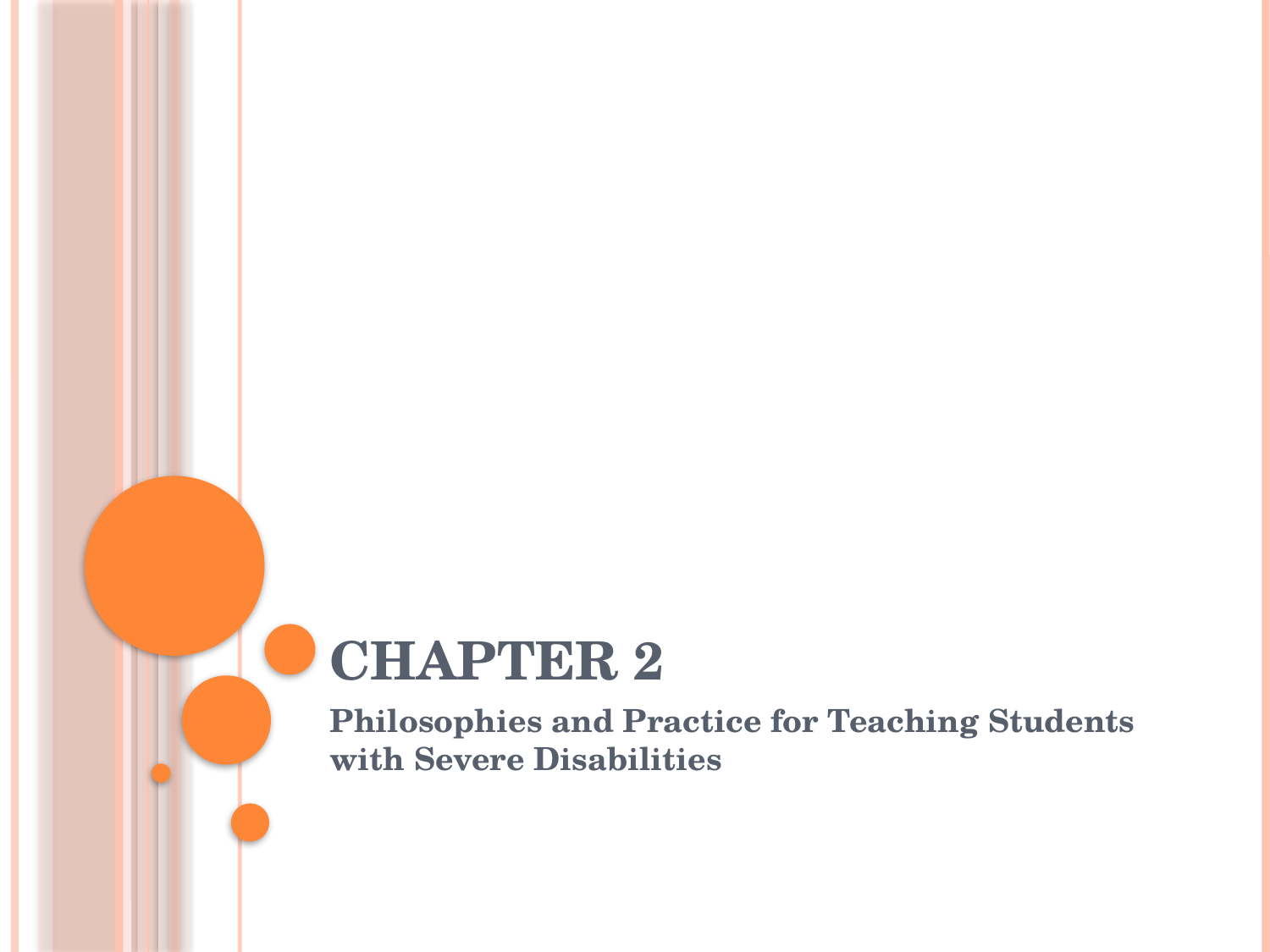

# Chapter 2
Philosophies and Practice for Teaching Students with Severe Disabilities